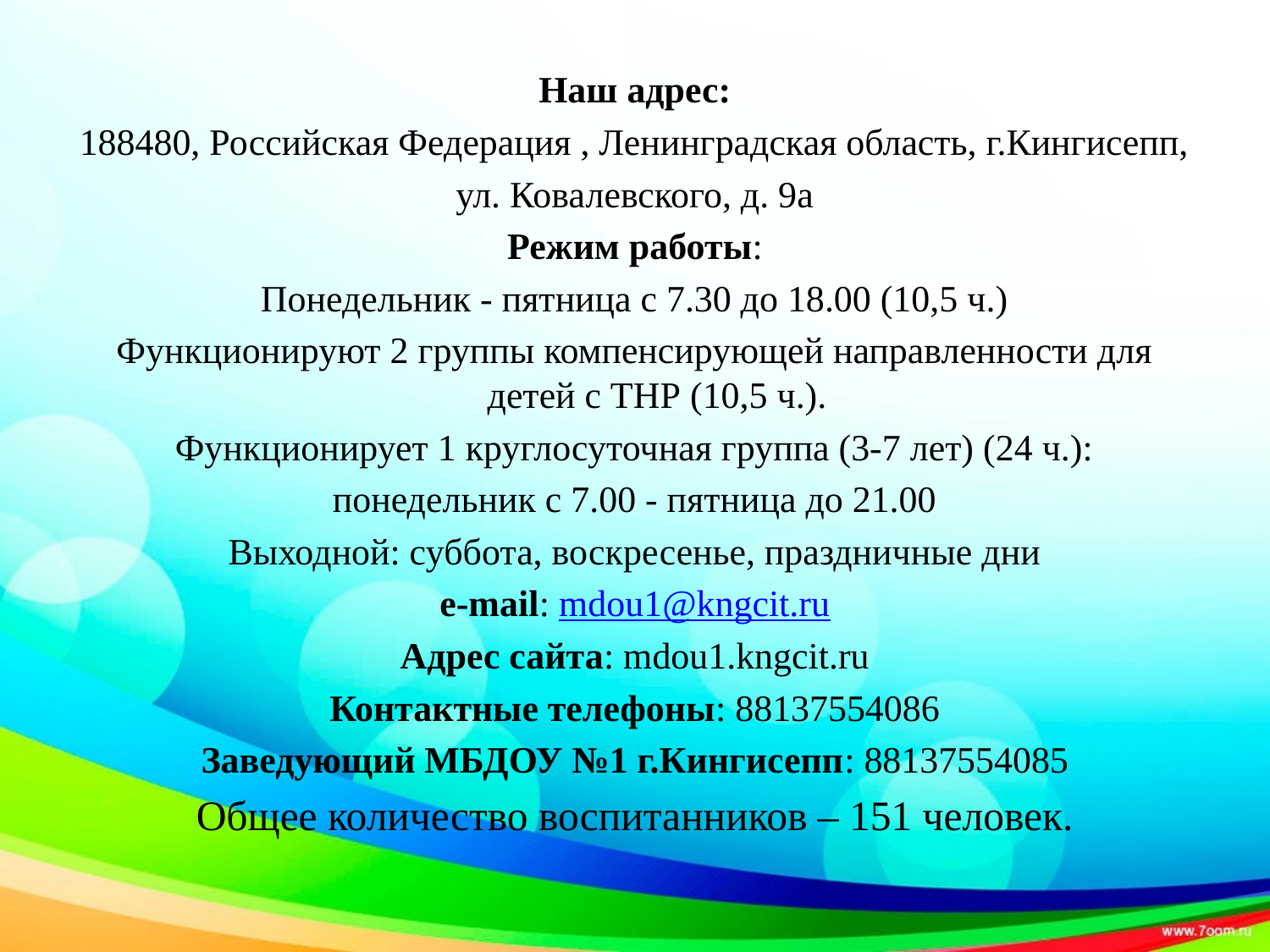

Наш адрес:
188480, Российская Федерация , Ленинградская область, г.Кингисепп,
ул. Ковалевского, д. 9а
Режим работы:
Понедельник - пятница с 7.30 до 18.00 (10,5 ч.)
Функционируют 2 группы компенсирующей направленности для детей с ТНР (10,5 ч.).
Функционирует 1 круглосуточная группа (3-7 лет) (24 ч.):
понедельник с 7.00 - пятница до 21.00
Выходной: суббота, воскресенье, праздничные дни
e-mail: mdou1@kngcit.ru
Адрес сайта: mdou1.kngcit.ru
Контактные телефоны: 88137554086
Заведующий МБДОУ №1 г.Кингисепп: 88137554085
Общее количество воспитанников – 151 человек.